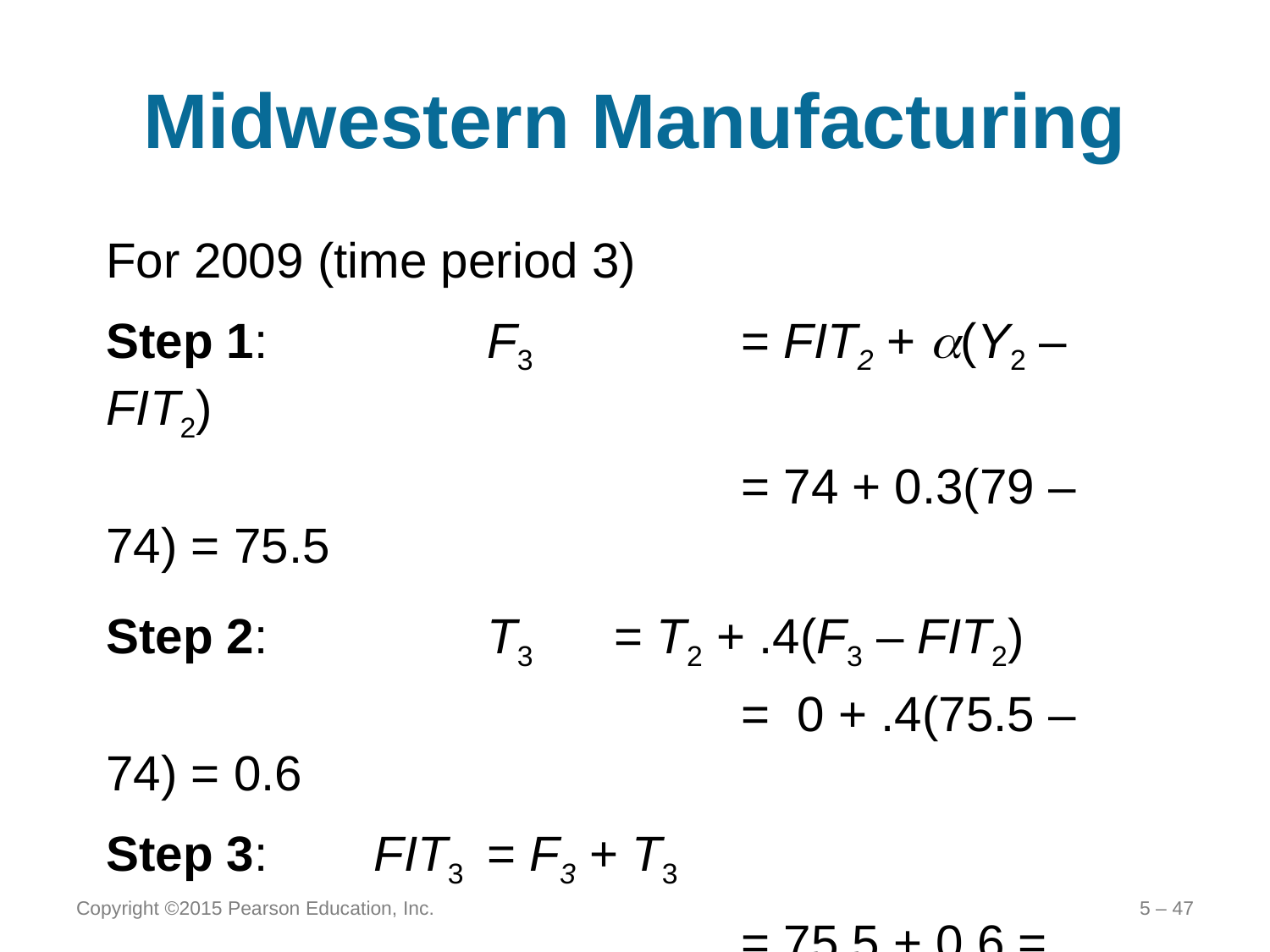

# Midwestern Manufacturing
For 2009 (time period 3)
Step 1:  	 	F3		= FIT2 + α(Y2 – FIT2)
					= 74 + 0.3(79 – 74) = 75.5
Step 2:  		T3 	= T2 + .4(F3 – FIT2)
					=  0 + .4(75.5 – 74) = 0.6
Step 3:  	 FIT3 	= F3 + T3
					= 75.5 + 0.6 = 76.1
Copyright ©2015 Pearson Education, Inc.
5 – 47